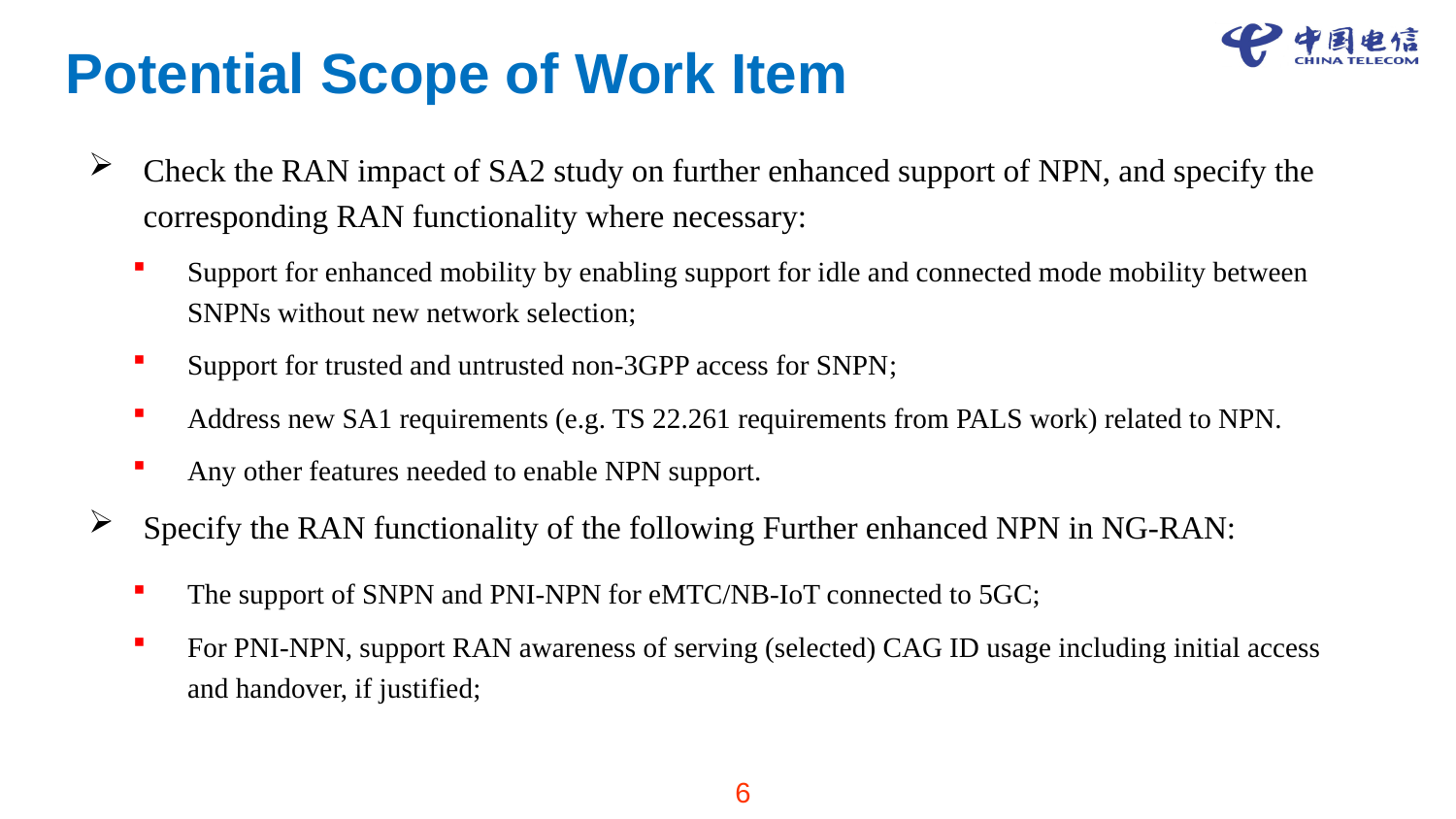

# Potential Scope of Work Item
Check the RAN impact of SA2 study on further enhanced support of NPN, and specify the corresponding RAN functionality where necessary:
Support for enhanced mobility by enabling support for idle and connected mode mobility between SNPNs without new network selection;
Support for trusted and untrusted non-3GPP access for SNPN;
Address new SA1 requirements (e.g. TS 22.261 requirements from PALS work) related to NPN.
Any other features needed to enable NPN support.
Specify the RAN functionality of the following Further enhanced NPN in NG-RAN:
The support of SNPN and PNI-NPN for eMTC/NB-IoT connected to 5GC;
For PNI-NPN, support RAN awareness of serving (selected) CAG ID usage including initial access and handover, if justified;
6